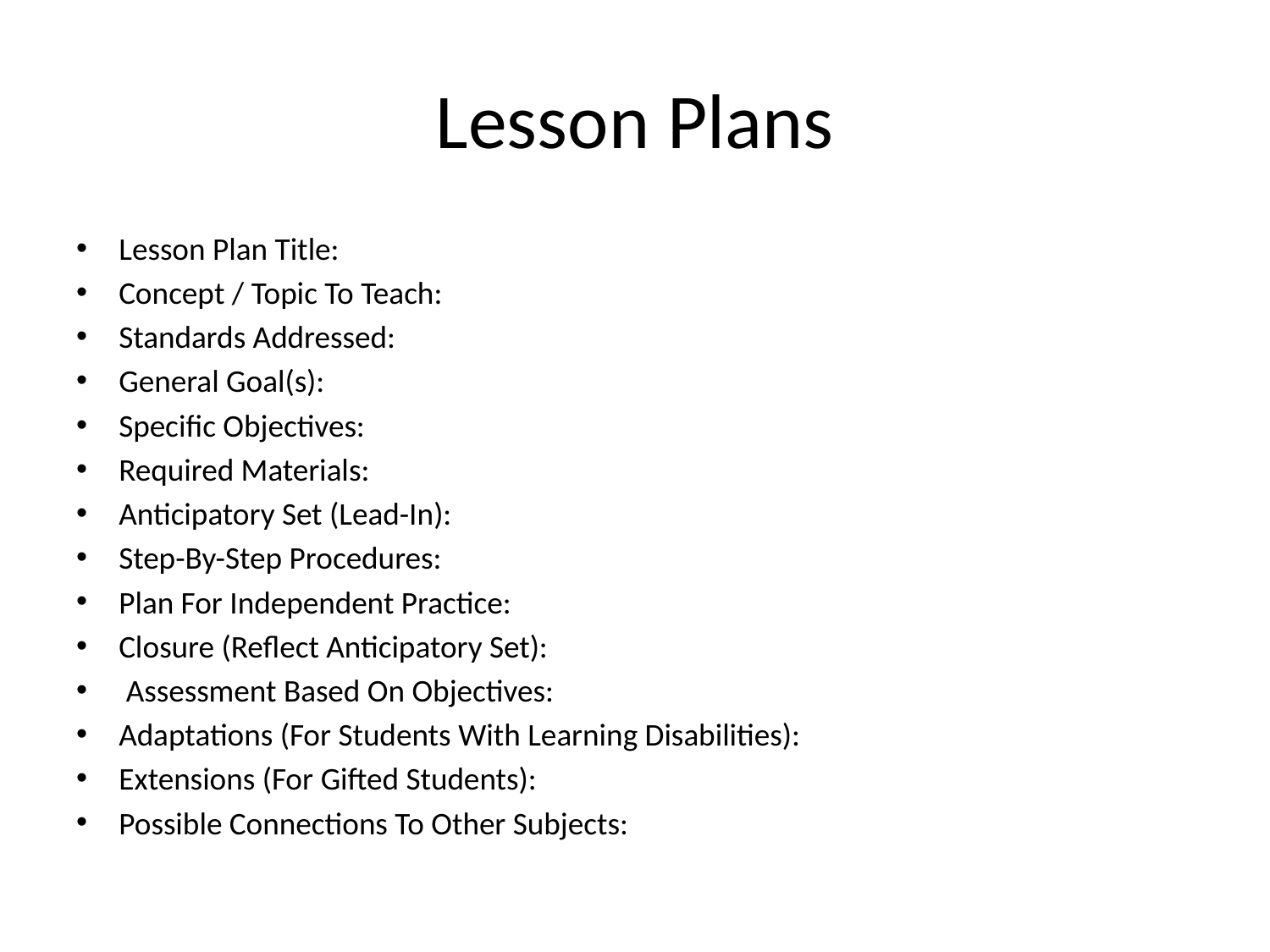

# Lesson Plans
Lesson Plan Title:
Concept / Topic To Teach:
Standards Addressed:
General Goal(s):
Specific Objectives:
Required Materials:
Anticipatory Set (Lead-In):
Step-By-Step Procedures:
Plan For Independent Practice:
Closure (Reflect Anticipatory Set):
 Assessment Based On Objectives:
Adaptations (For Students With Learning Disabilities):
Extensions (For Gifted Students):
Possible Connections To Other Subjects: